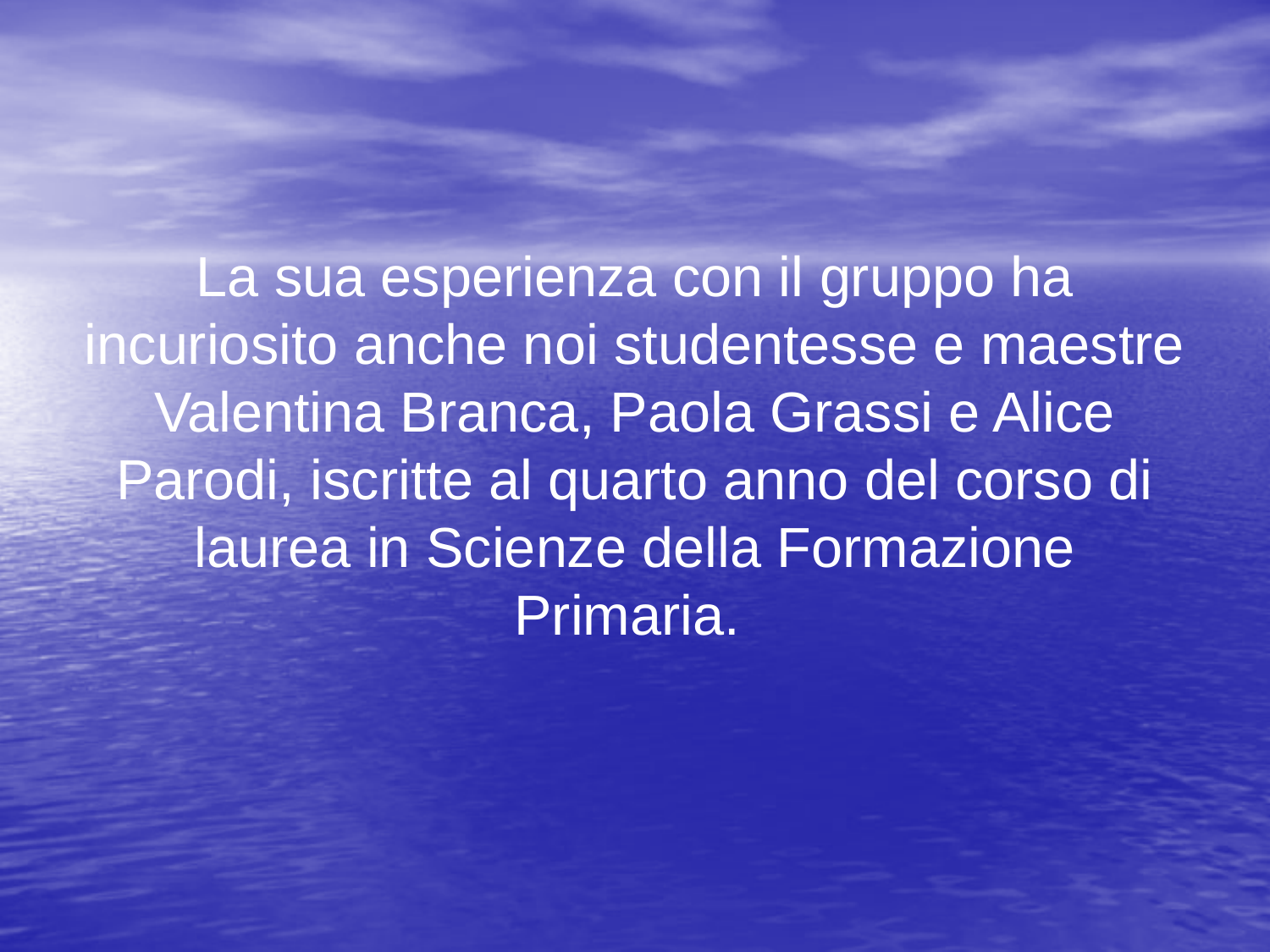

La sua esperienza con il gruppo ha incuriosito anche noi studentesse e maestre Valentina Branca, Paola Grassi e Alice Parodi, iscritte al quarto anno del corso di laurea in Scienze della Formazione Primaria.